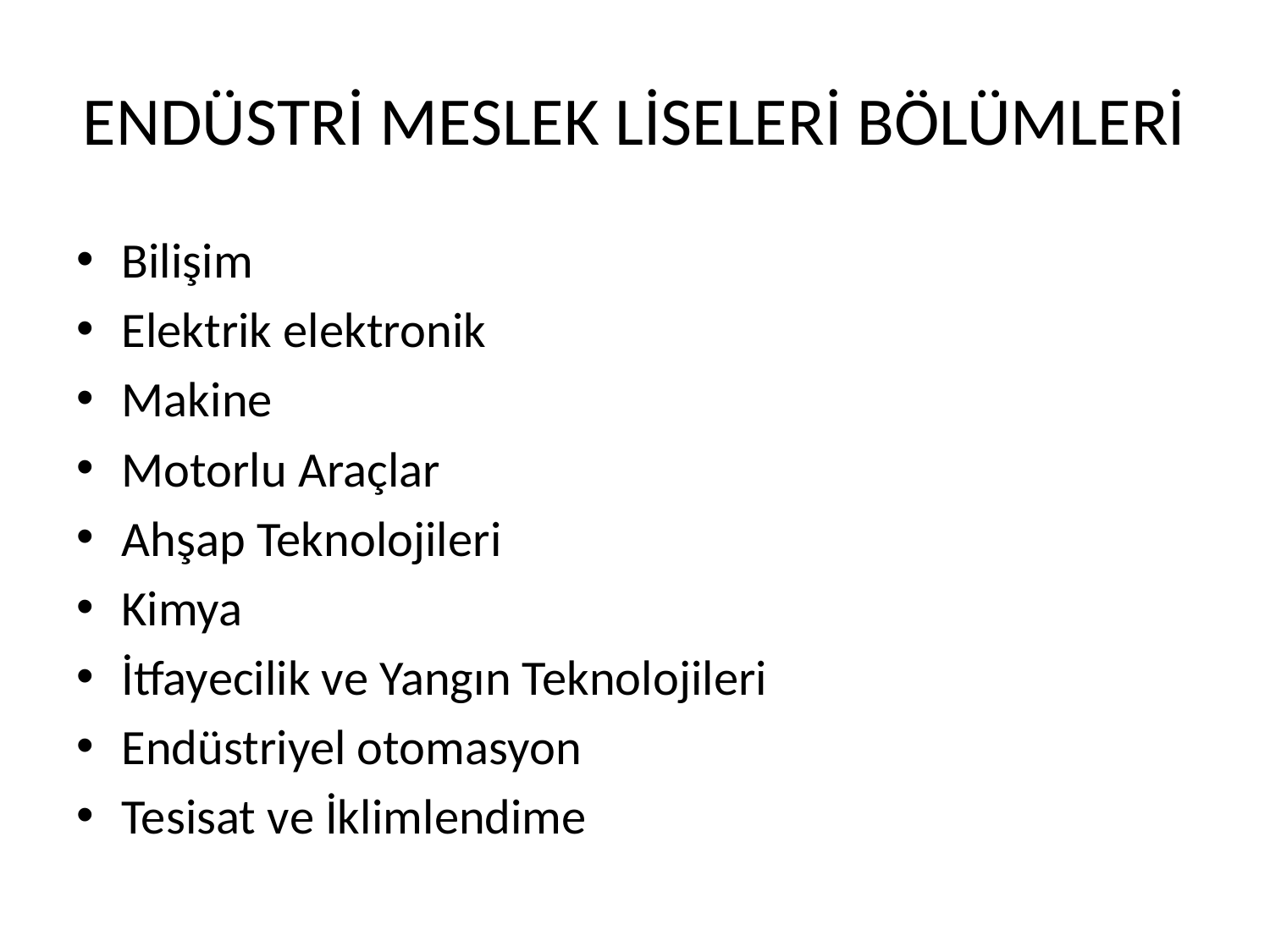

# ENDÜSTRİ MESLEK LİSELERİ BÖLÜMLERİ
Bilişim
Elektrik elektronik
Makine
Motorlu Araçlar
Ahşap Teknolojileri
Kimya
İtfayecilik ve Yangın Teknolojileri
Endüstriyel otomasyon
Tesisat ve İklimlendime